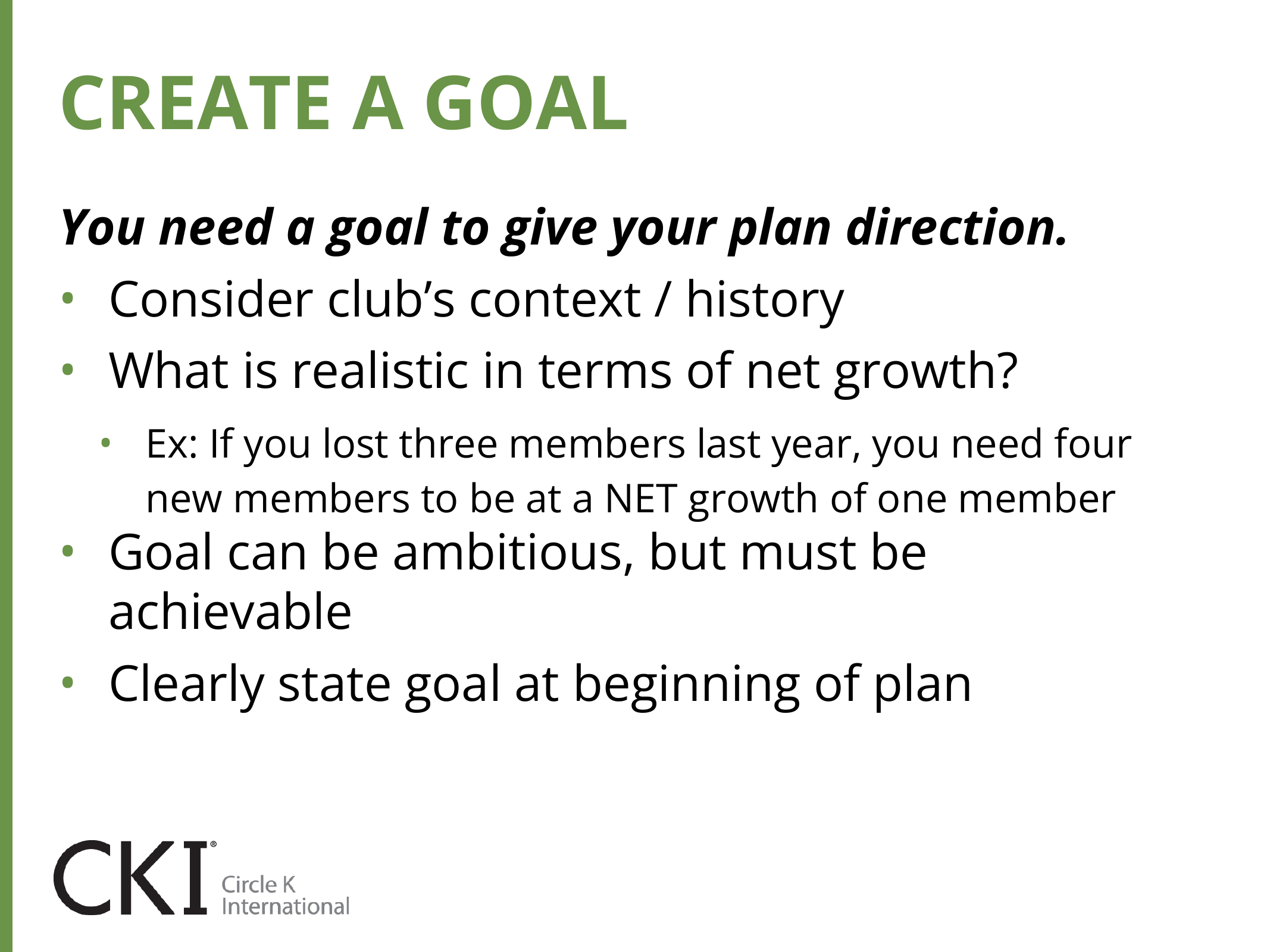

CREATE A GOAL
You need a goal to give your plan direction.
Consider club’s context / history
What is realistic in terms of net growth?
Ex: If you lost three members last year, you need four new members to be at a NET growth of one member
Goal can be ambitious, but must be achievable
Clearly state goal at beginning of plan